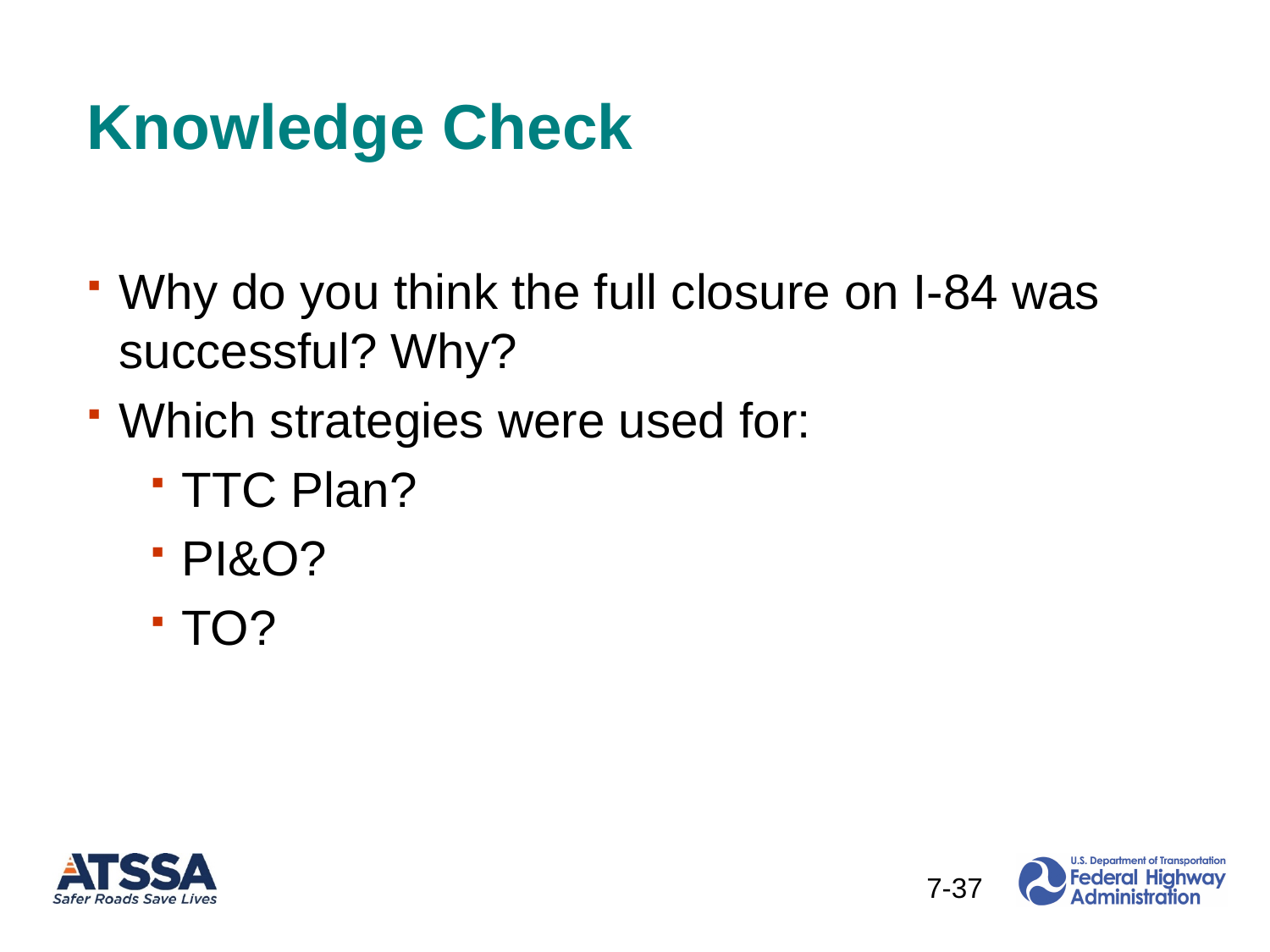

# Knowledge Check
Why do you think the full closure on I-84 was successful? Why?
Which strategies were used for:
TTC Plan?
PI&O?
TO?